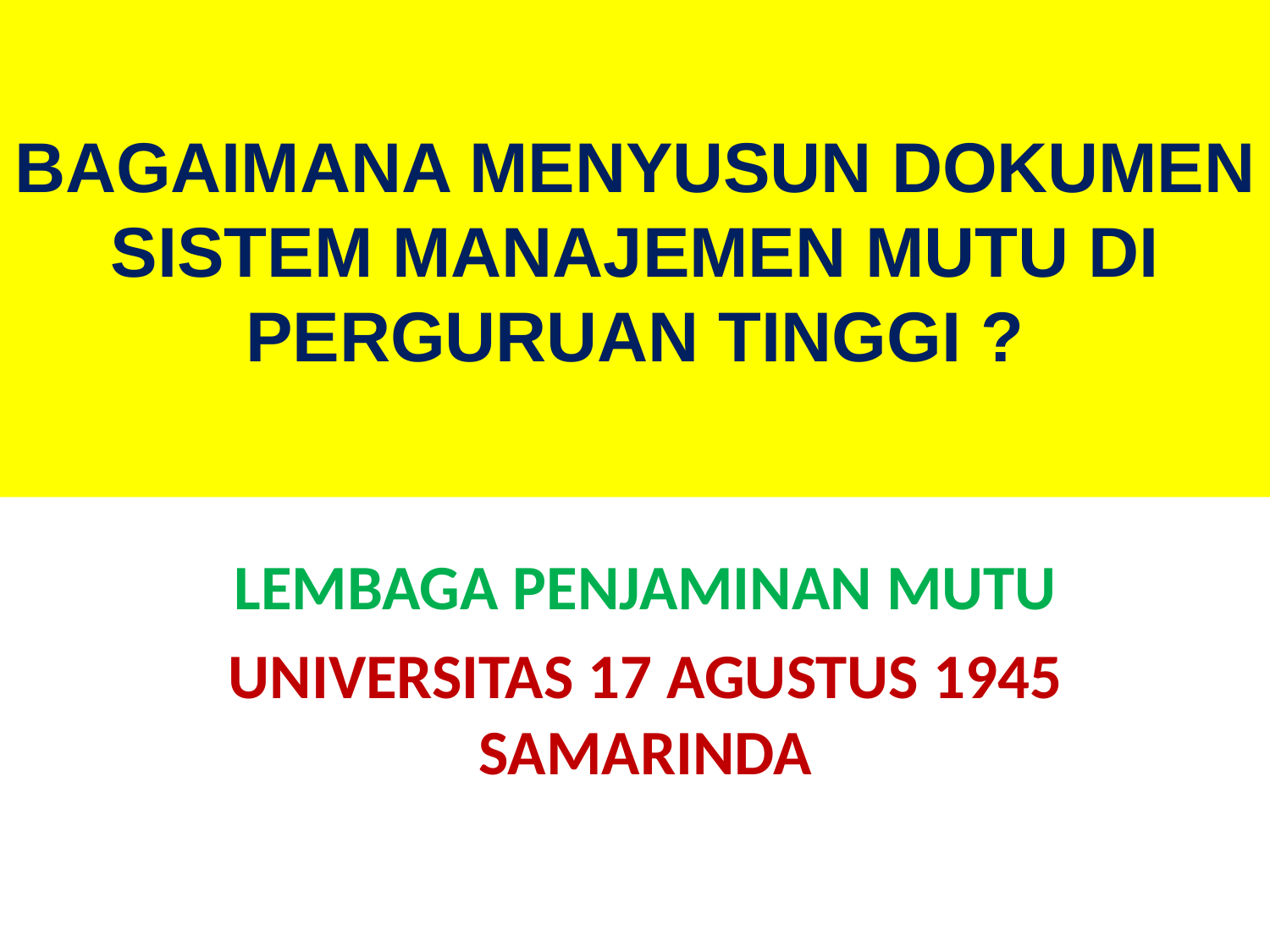

# BAGAIMANA MENYUSUN DOKUMEN SISTEM MANAJEMEN MUTU DI PERGURUAN TINGGI ?
LEMBAGA PENJAMINAN MUTU
UNIVERSITAS 17 AGUSTUS 1945 SAMARINDA